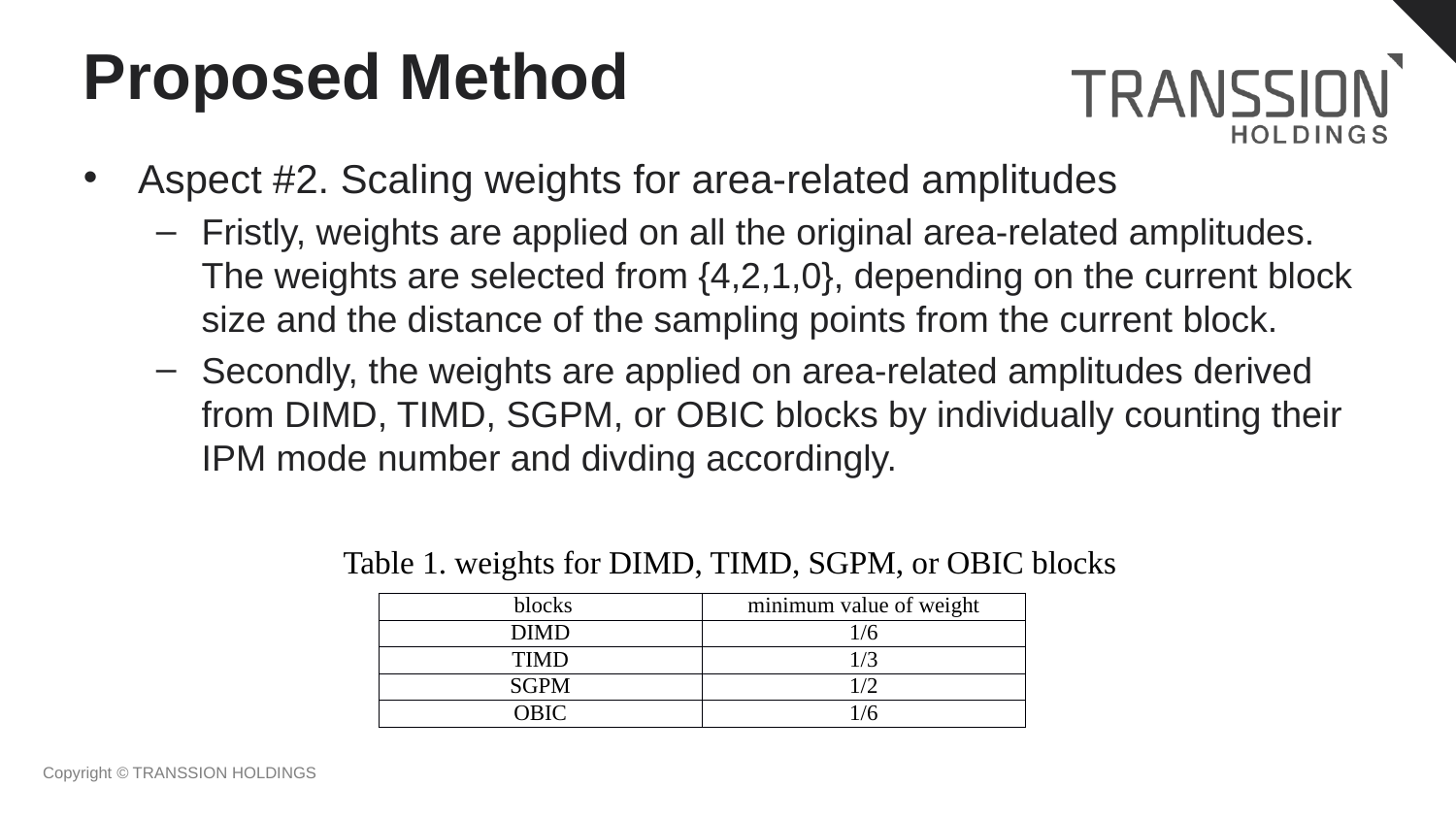

# Proposed Method
Aspect #2. Scaling weights for area-related amplitudes
Fristly, weights are applied on all the original area-related amplitudes. The weights are selected from {4,2,1,0}, depending on the current block size and the distance of the sampling points from the current block.
Secondly, the weights are applied on area-related amplitudes derived from DIMD, TIMD, SGPM, or OBIC blocks by individually counting their IPM mode number and divding accordingly.
 Table 1. weights for DIMD, TIMD, SGPM, or OBIC blocks
| blocks | minimum value of weight |
| --- | --- |
| DIMD | 1/6 |
| TIMD | 1/3 |
| SGPM | 1/2 |
| OBIC | 1/6 |
4